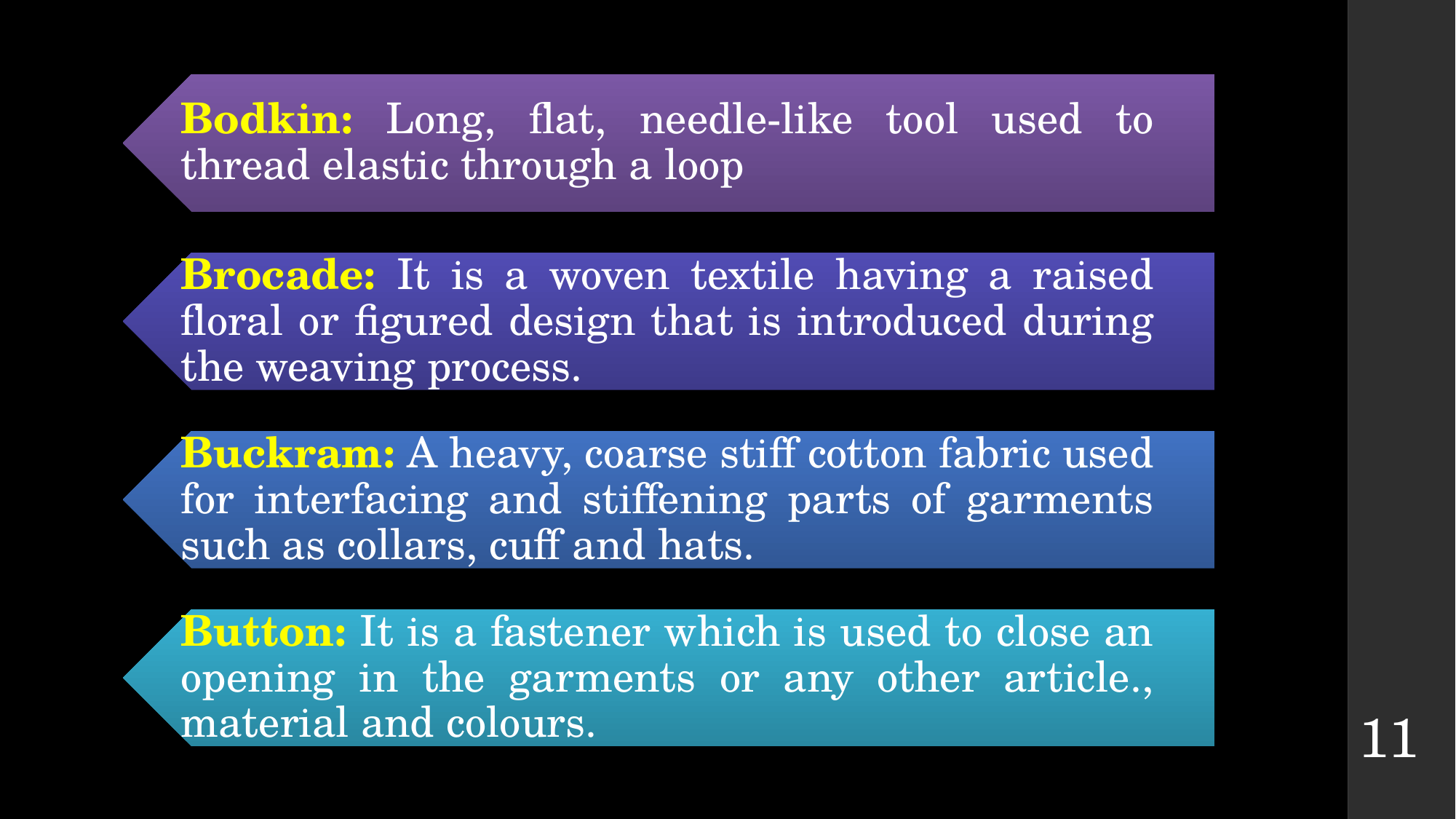

Bodkin: Long, flat, needle-like tool used to thread elastic through a loop
Brocade: It is a woven textile having a raised floral or figured design that is introduced during the weaving process.
Buckram: A heavy, coarse stiff cotton fabric used for interfacing and stiffening parts of garments such as collars, cuff and hats.
Button: It is a fastener which is used to close an opening in the garments or any other article., material and colours.
11